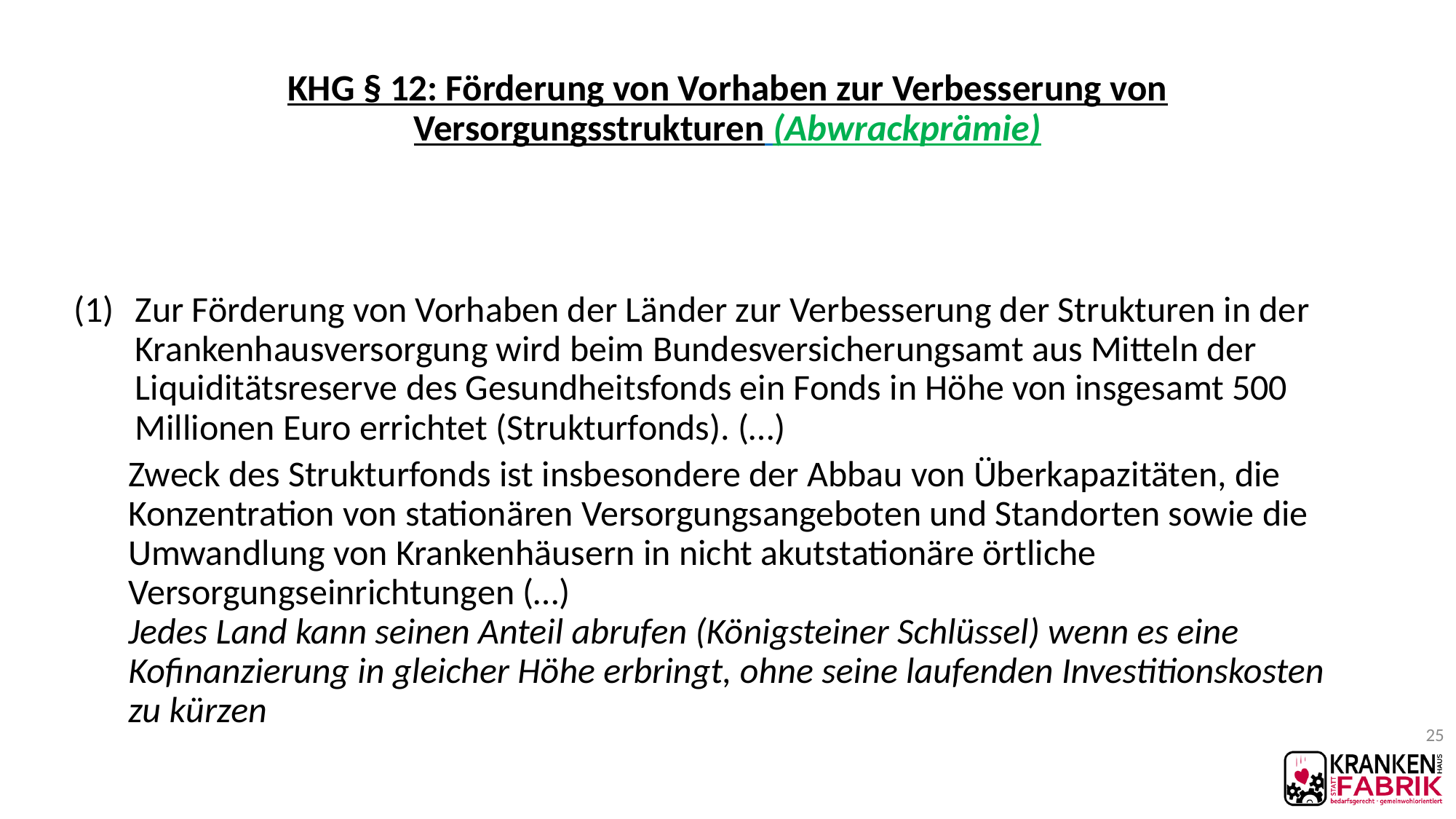

# KHG § 12: Förderung von Vorhaben zur Verbesserung von Versorgungsstrukturen (Abwrackprämie)
Zur Förderung von Vorhaben der Länder zur Verbesserung der Strukturen in der Krankenhausversorgung wird beim Bundesversicherungsamt aus Mitteln der Liquiditätsreserve des Gesundheitsfonds ein Fonds in Höhe von insgesamt 500 Millionen Euro errichtet (Strukturfonds). (…)
Zweck des Strukturfonds ist insbesondere der Abbau von Überkapazitäten, die Konzentration von stationären Versorgungsangeboten und Standorten sowie die Umwandlung von Krankenhäusern in nicht akutstationäre örtliche Versorgungseinrichtungen (…)
Jedes Land kann seinen Anteil abrufen (Königsteiner Schlüssel) wenn es eine Kofinanzierung in gleicher Höhe erbringt, ohne seine laufenden Investitionskosten zu kürzen
25